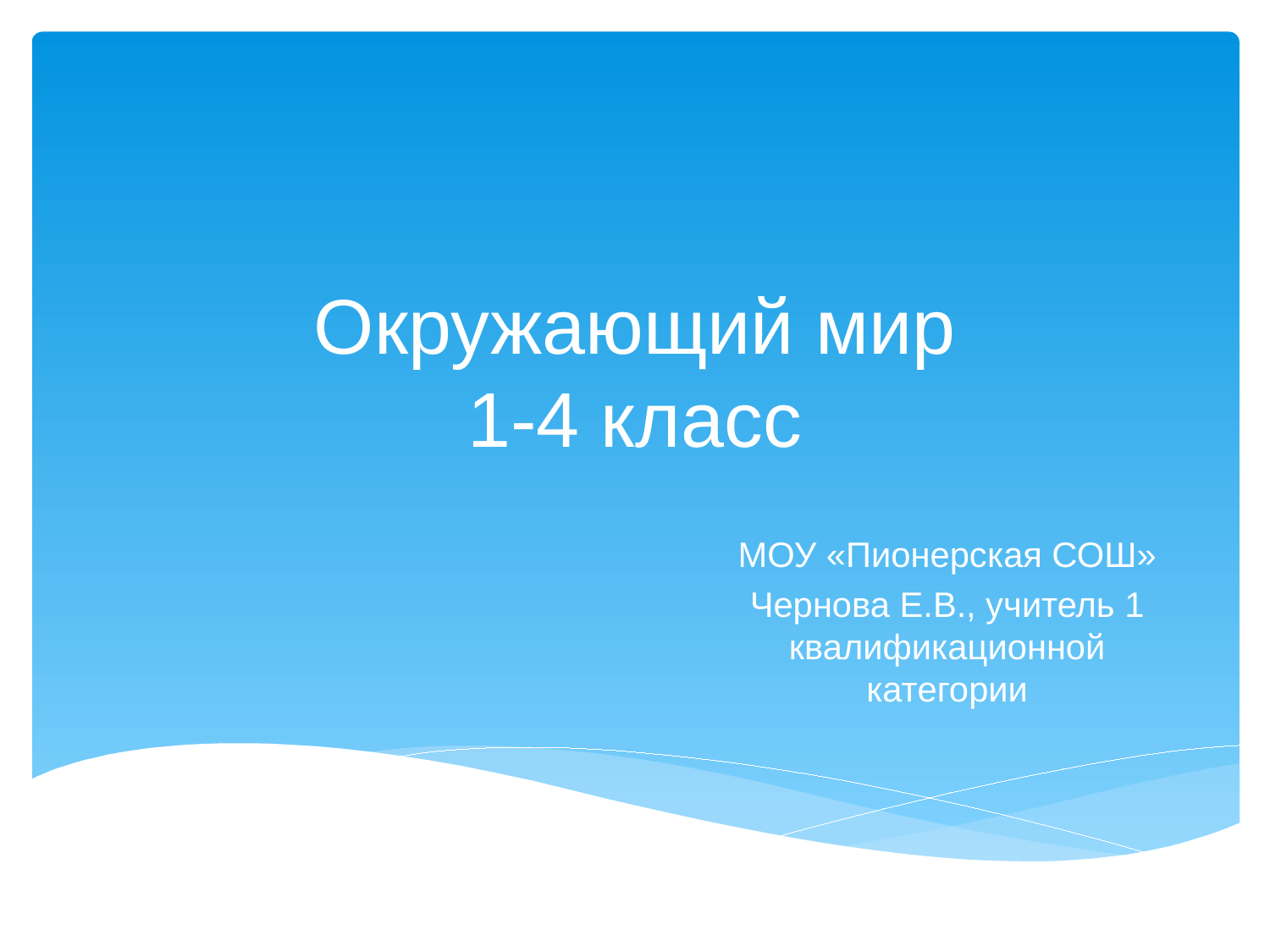

# Окружающий мир 1-4 класс
МОУ «Пионерская СОШ»
Чернова Е.В., учитель 1 квалификационной категории